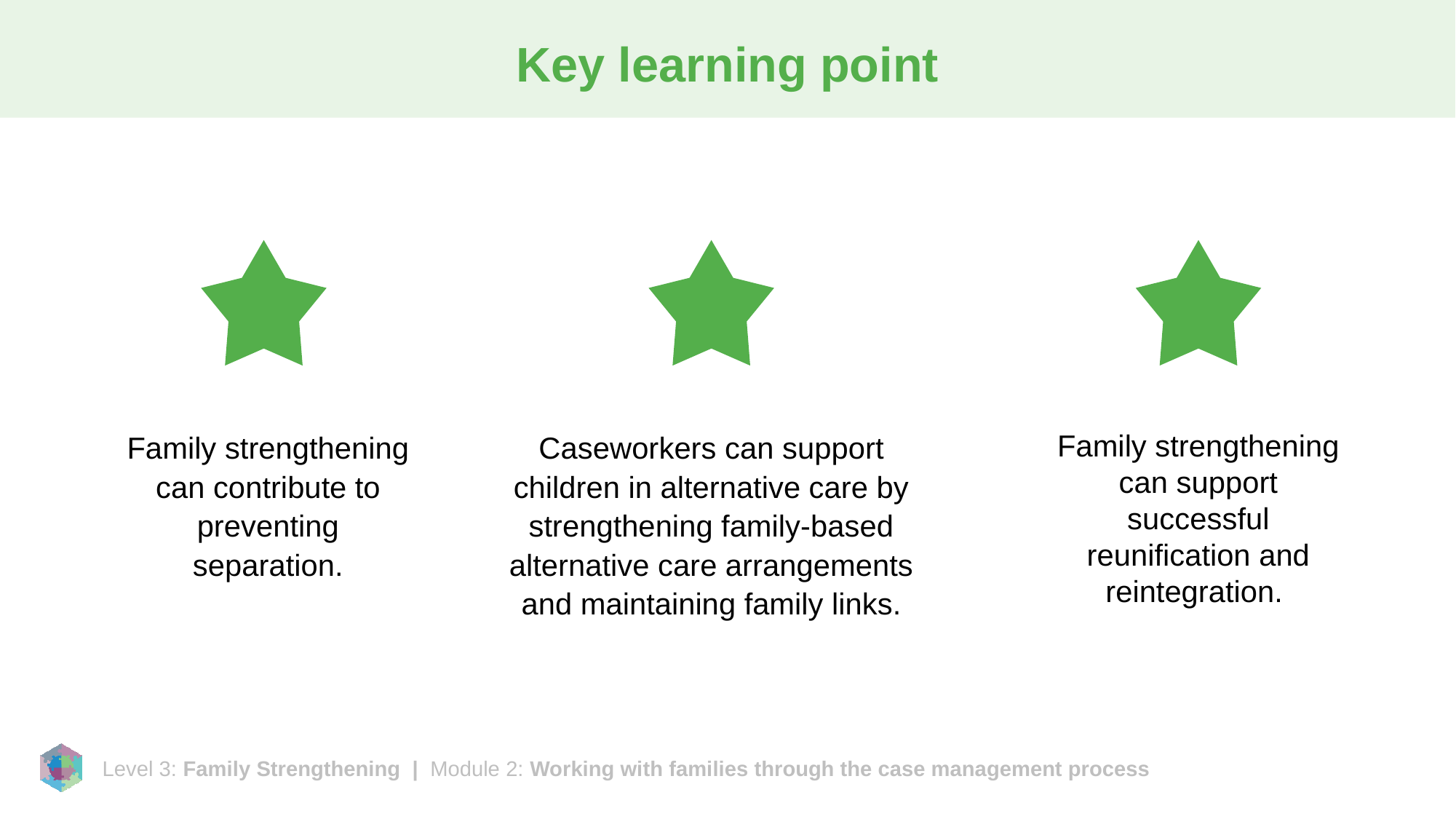

# Key learning point

Family strengthening can contribute to preventing separation.
Caseworkers can support children in alternative care by strengthening family-based alternative care arrangements and maintaining family links.
Family strengthening can support successful reunification and reintegration.